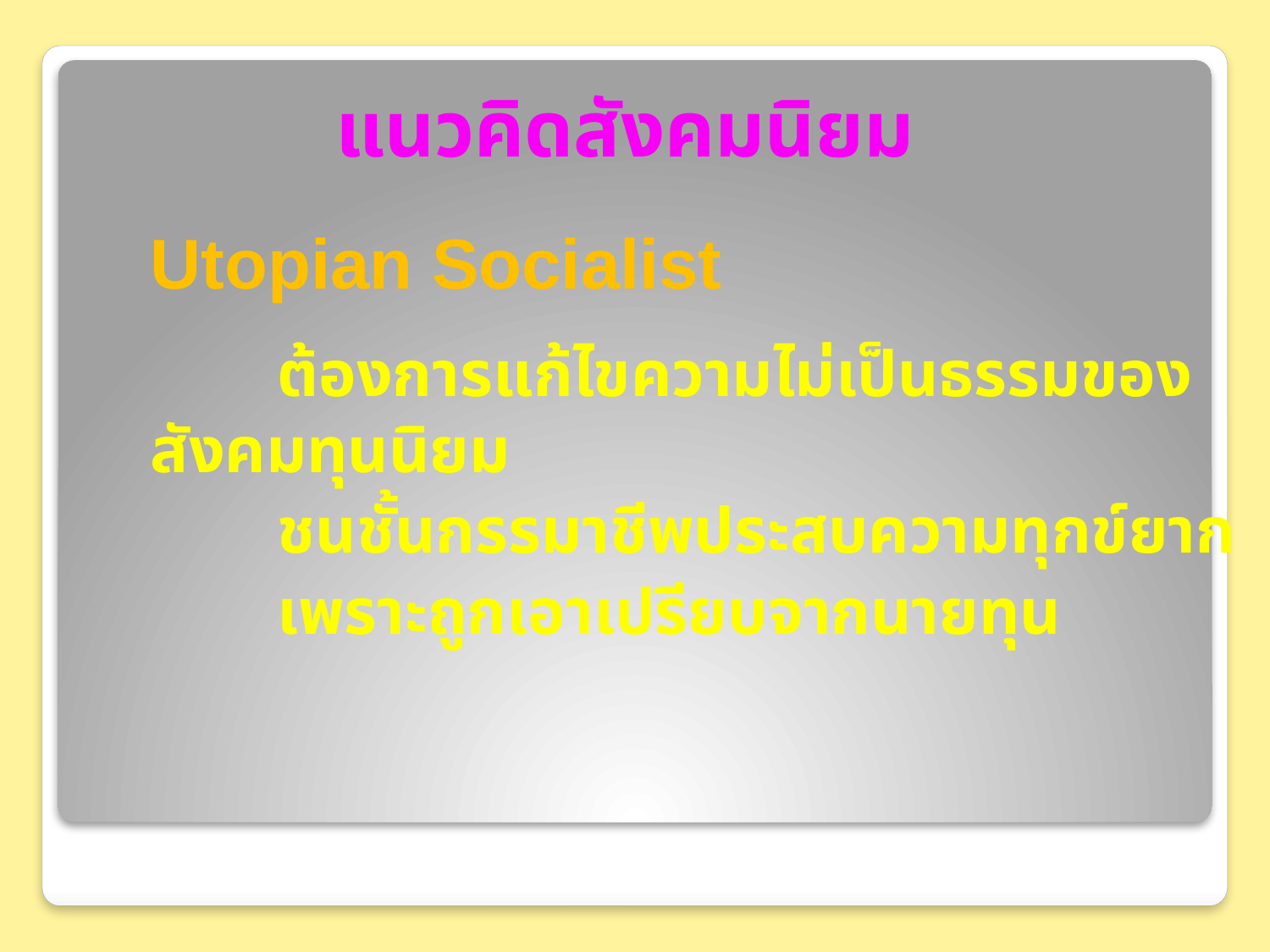

# แนวคิดสังคมนิยม
Utopian Socialist

	ต้องการแก้ไขความไม่เป็นธรรมของสังคมทุนนิยม
	ชนชั้นกรรมาชีพประสบความทุกข์ยาก
	เพราะถูกเอาเปรียบจากนายทุน